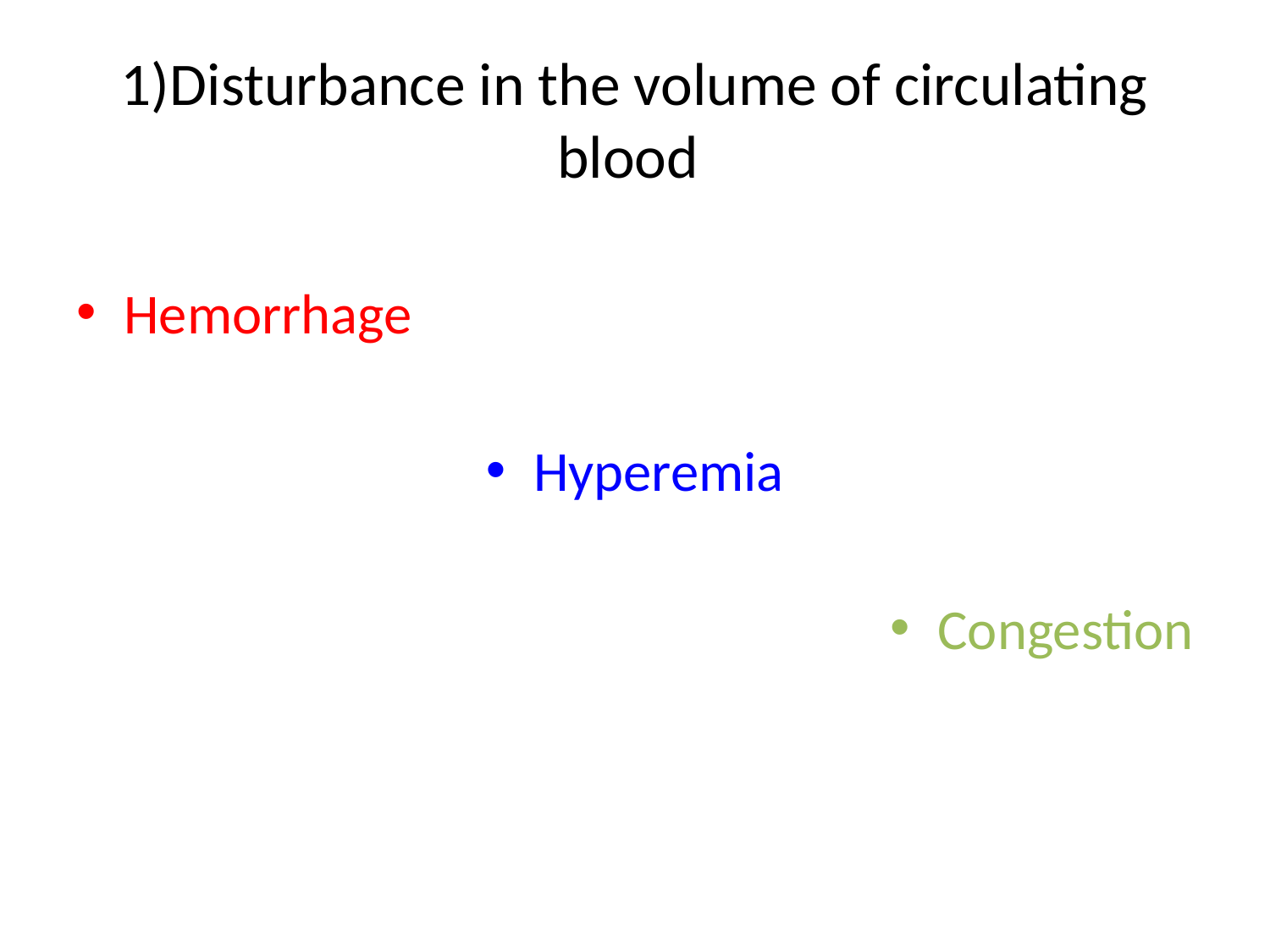

# 1)Disturbance in the volume of circulating blood
Hemorrhage

Hyperemia

Congestion